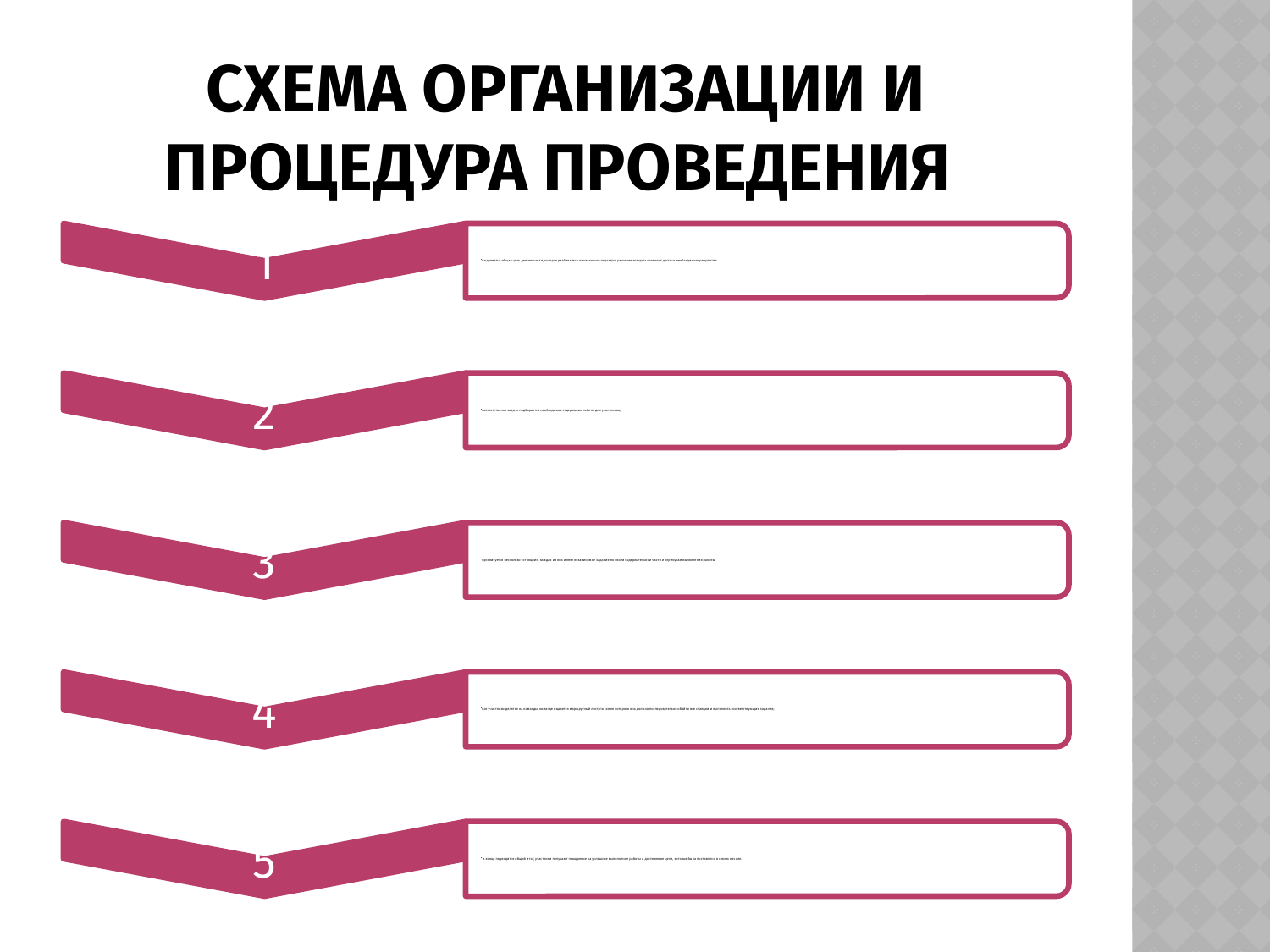

# Схема организации и процедура проведения
1
выделяется общая цель деятельности, которая разбивается на несколько подзадач, решение которых позволит достичь необходимого результата
2
соответственно задаче подбирается необходимое содержание работы для участников;
3
организуется несколько «станций», каждая из них имеет независимое задание по своей содержательной части и атрибутам выполнения работы
4
5
все участники делятся на команды, команде выдается маршрутный лист, по схеме которого она должна последовательно обойти все станции и выполнить соответствующие задания;
 в конце подводится общий итог, участники получают поощрение за успешное выполнение работы и достижение цели, которая была поставлена в самом начале.